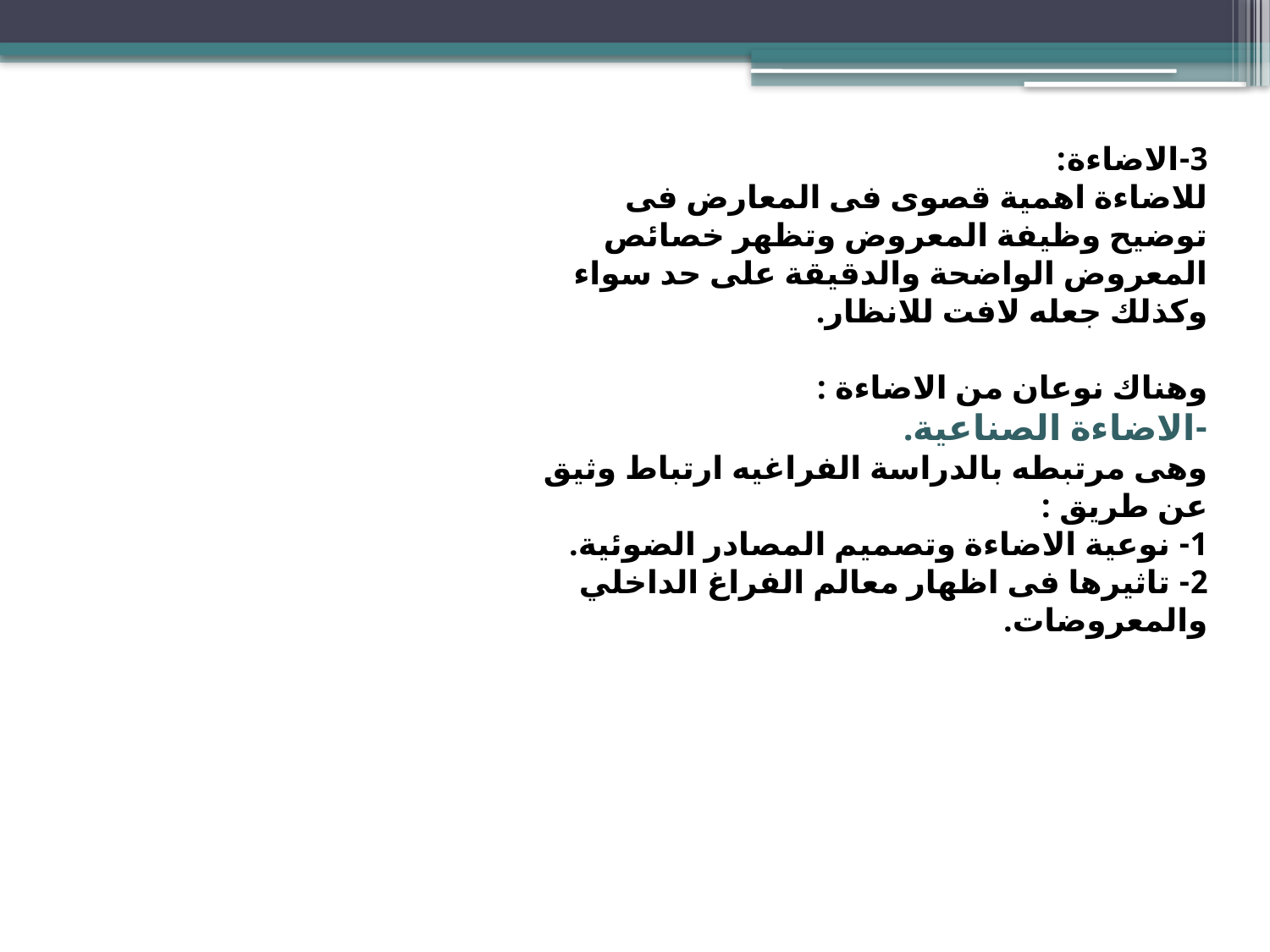

3-الاضاءة:
للاضاءة اهمية قصوى فى المعارض فى توضيح وظيفة المعروض وتظهر خصائص المعروض الواضحة والدقيقة على حد سواء
وكذلك جعله لافت للانظار.

وهناك نوعان من الاضاءة :
-الاضاءة الصناعية.
وهى مرتبطه بالدراسة الفراغيه ارتباط وثيق عن طريق :
1- نوعية الاضاءة وتصميم المصادر الضوئية.
2- تاثيرها فى اظهار معالم الفراغ الداخلي والمعروضات.